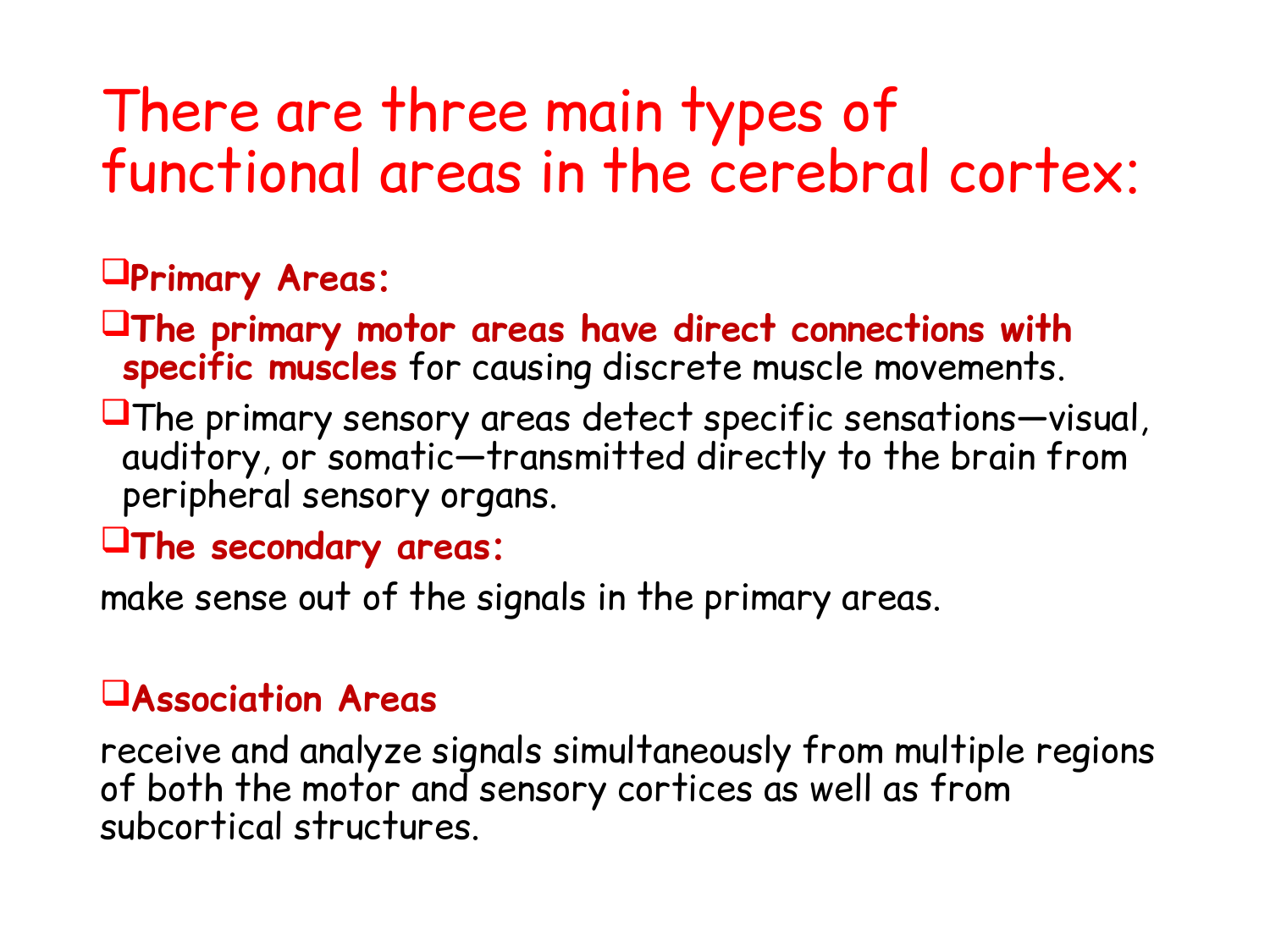

# There are three main types of functional areas in the cerebral cortex:
Primary Areas:
The primary motor areas have direct connections with specific muscles for causing discrete muscle movements.
The primary sensory areas detect specific sensations—visual, auditory, or somatic—transmitted directly to the brain from peripheral sensory organs.
The secondary areas:
make sense out of the signals in the primary areas.

Association Areas
receive and analyze signals simultaneously from multiple regions of both the motor and sensory cortices as well as from subcortical structures.